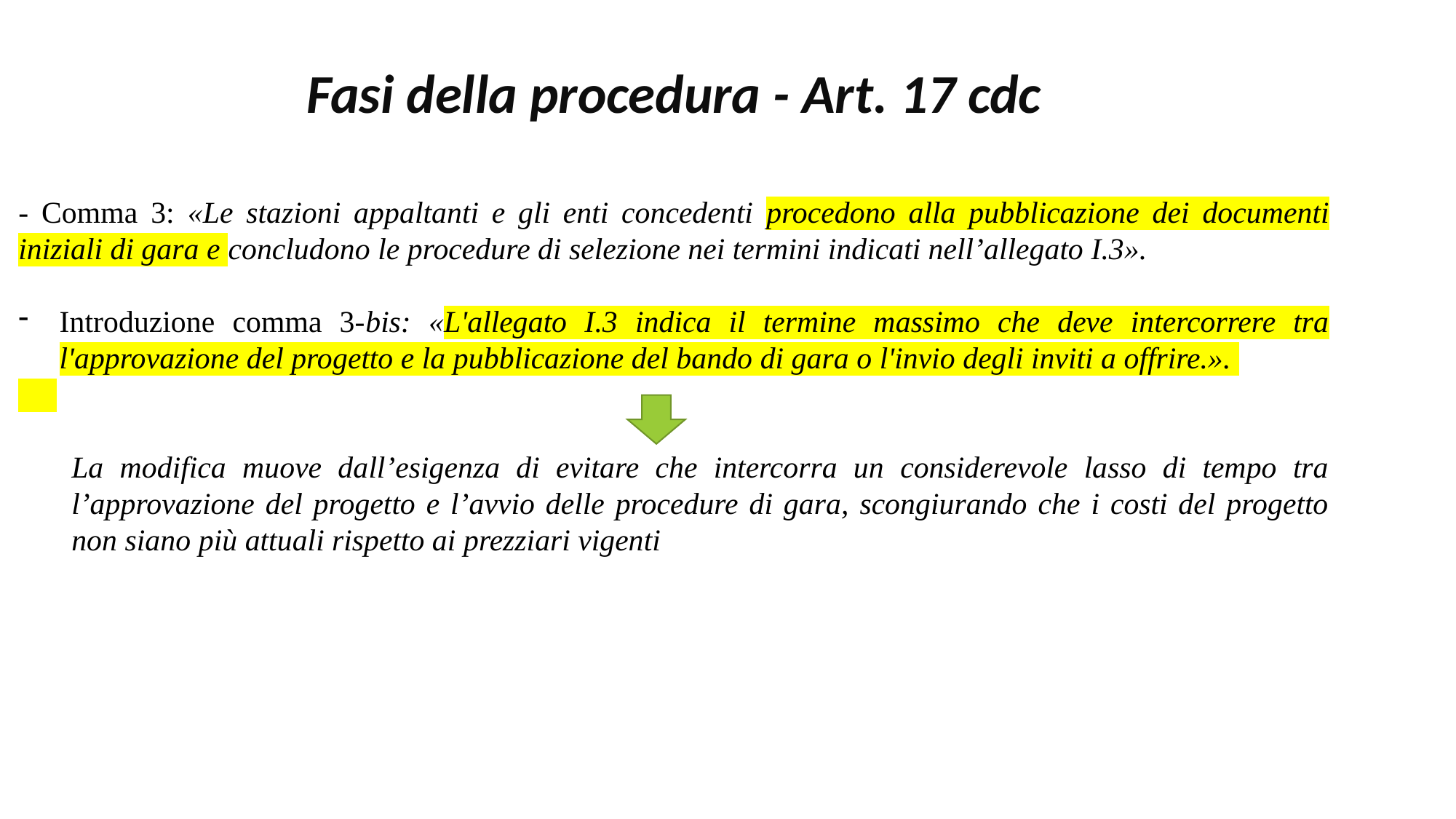

Fasi della procedura - Art. 17 cdc

- Comma 3: «Le stazioni appaltanti e gli enti concedenti procedono alla pubblicazione dei documenti iniziali di gara e concludono le procedure di selezione nei termini indicati nell’allegato I.3».

Introduzione comma 3-bis: «L'allegato I.3 indica il termine massimo che deve intercorrere tra l'approvazione del progetto e la pubblicazione del bando di gara o l'invio degli inviti a offrire.».

La modifica muove dall’esigenza di evitare che intercorra un considerevole lasso di tempo tra l’approvazione del progetto e l’avvio delle procedure di gara, scongiurando che i costi del progetto non siano più attuali rispetto ai prezziari vigenti